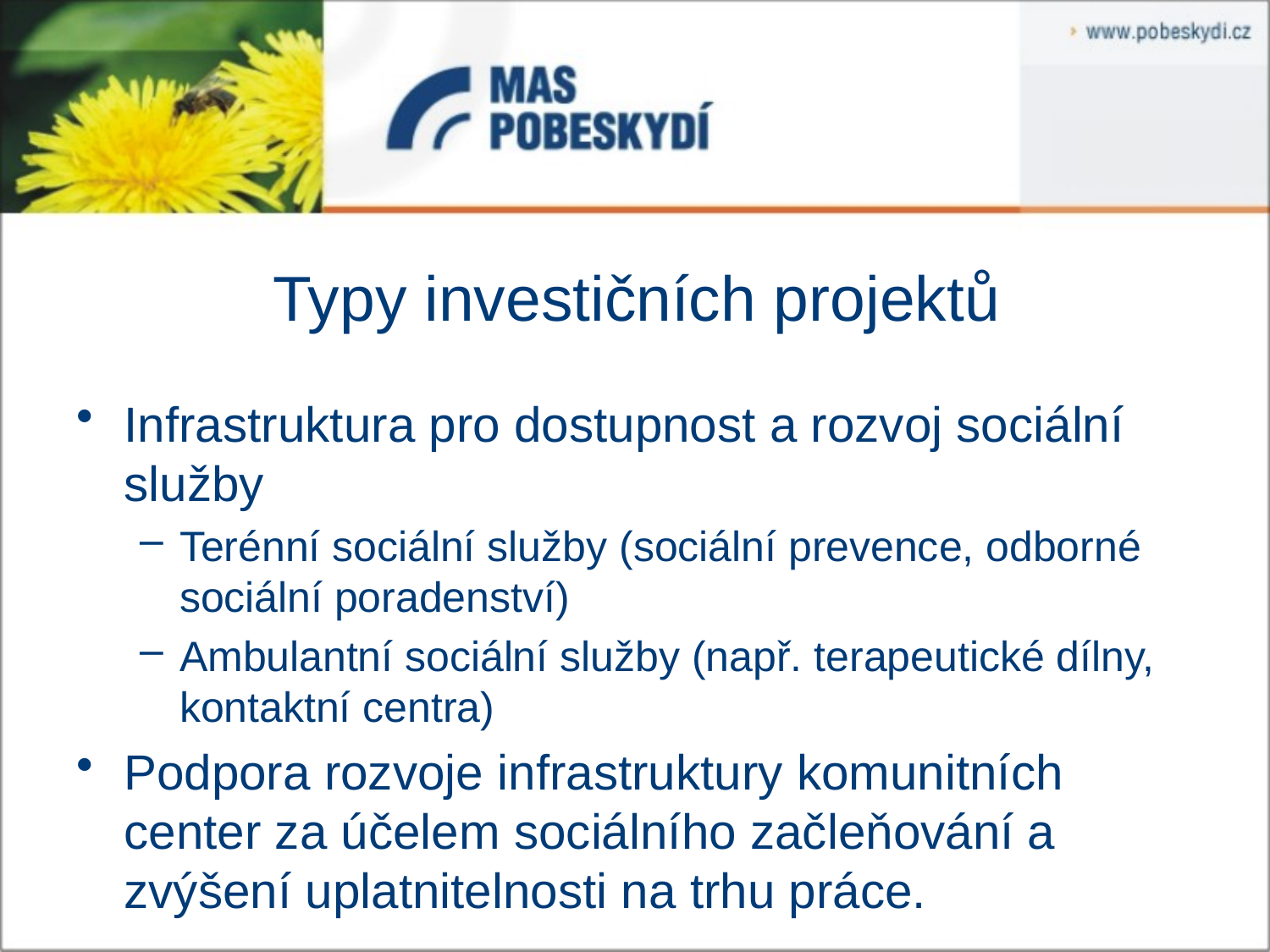

# Typy investičních projektů
Infrastruktura pro dostupnost a rozvoj sociální služby
Terénní sociální služby (sociální prevence, odborné sociální poradenství)
Ambulantní sociální služby (např. terapeutické dílny, kontaktní centra)
Podpora rozvoje infrastruktury komunitních center za účelem sociálního začleňování a zvýšení uplatnitelnosti na trhu práce.